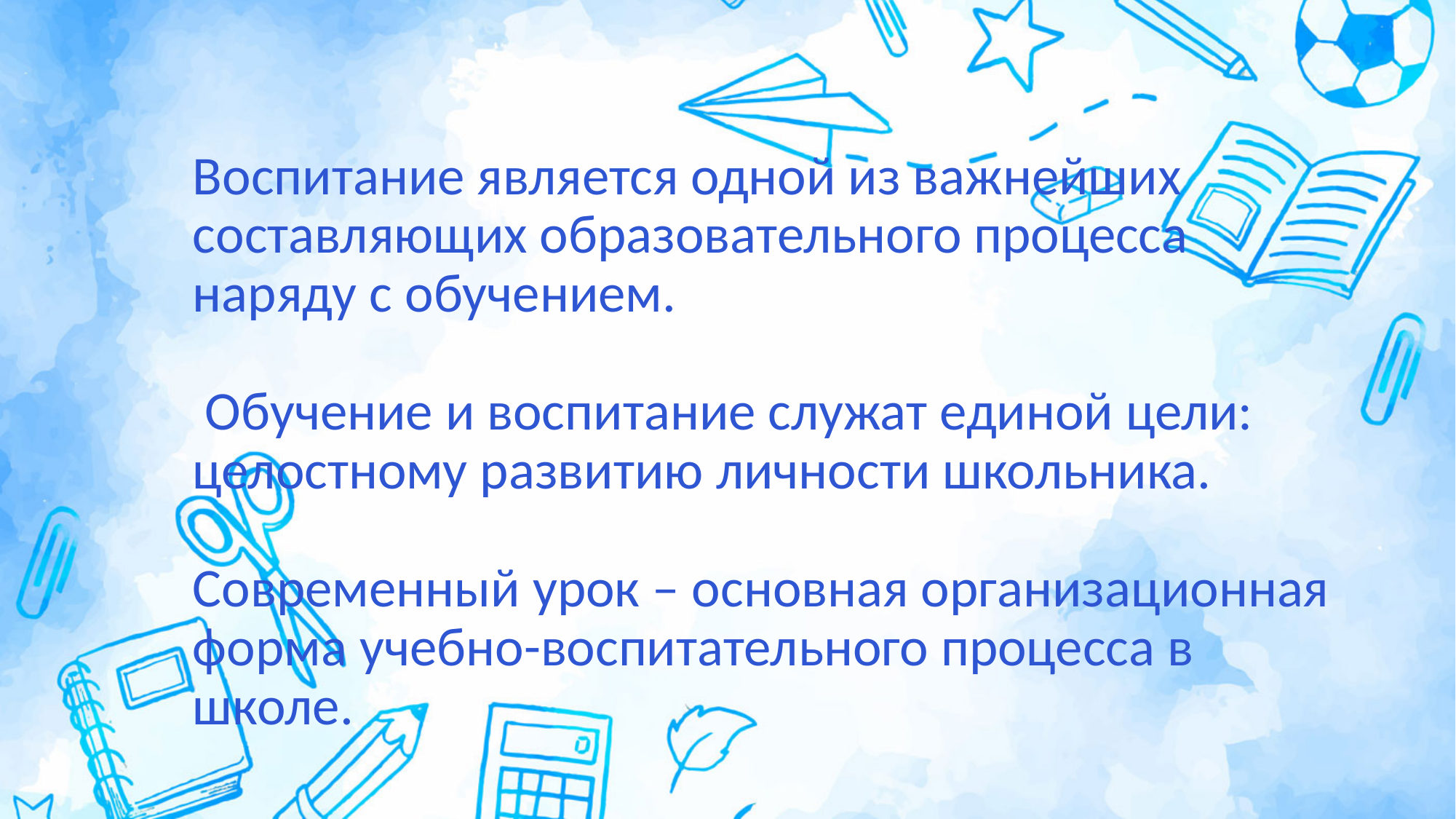

# Воспитание является одной из важнейших составляющих образовательного процесса наряду с обучением. Обучение и воспитание служат единой цели: целостному развитию личности школьника. Современный урок – основная организационная форма учебно-воспитательного процесса в школе.